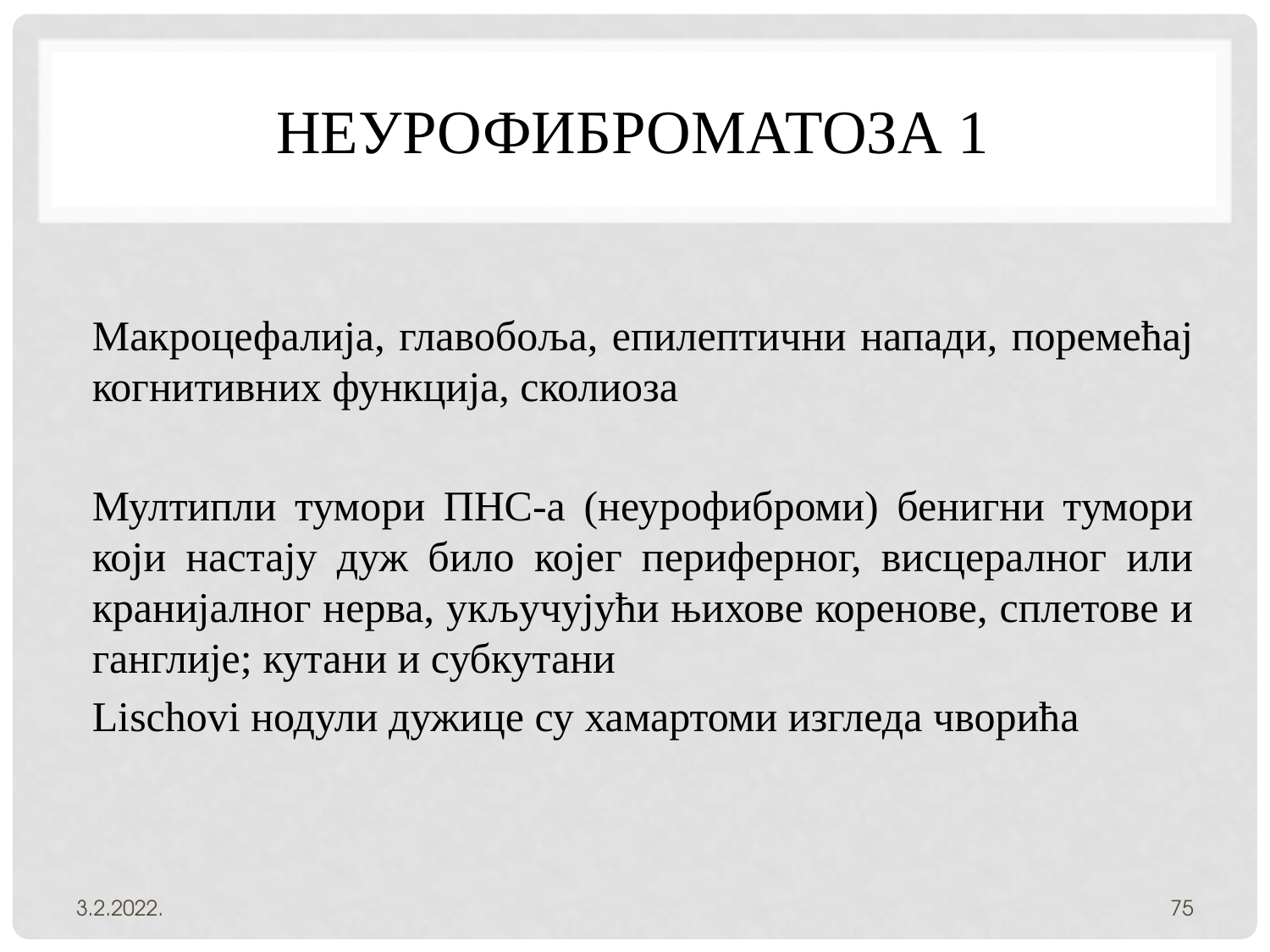

# Неурофиброматоза 1

Макроцефалија, главобоља, епилептични напади, поремећај когнитивних функција, сколиоза

Мултипли тумори ПНС-а (неурофиброми) бенигни тумори који настају дуж било којег периферног, висцералног или кранијалног нерва, укључујући њихове коренове, сплетове и ганглије; кутани и субкутани
Lischovi нодули дужице су хамартоми изгледа чворића
3.2.2022.
75